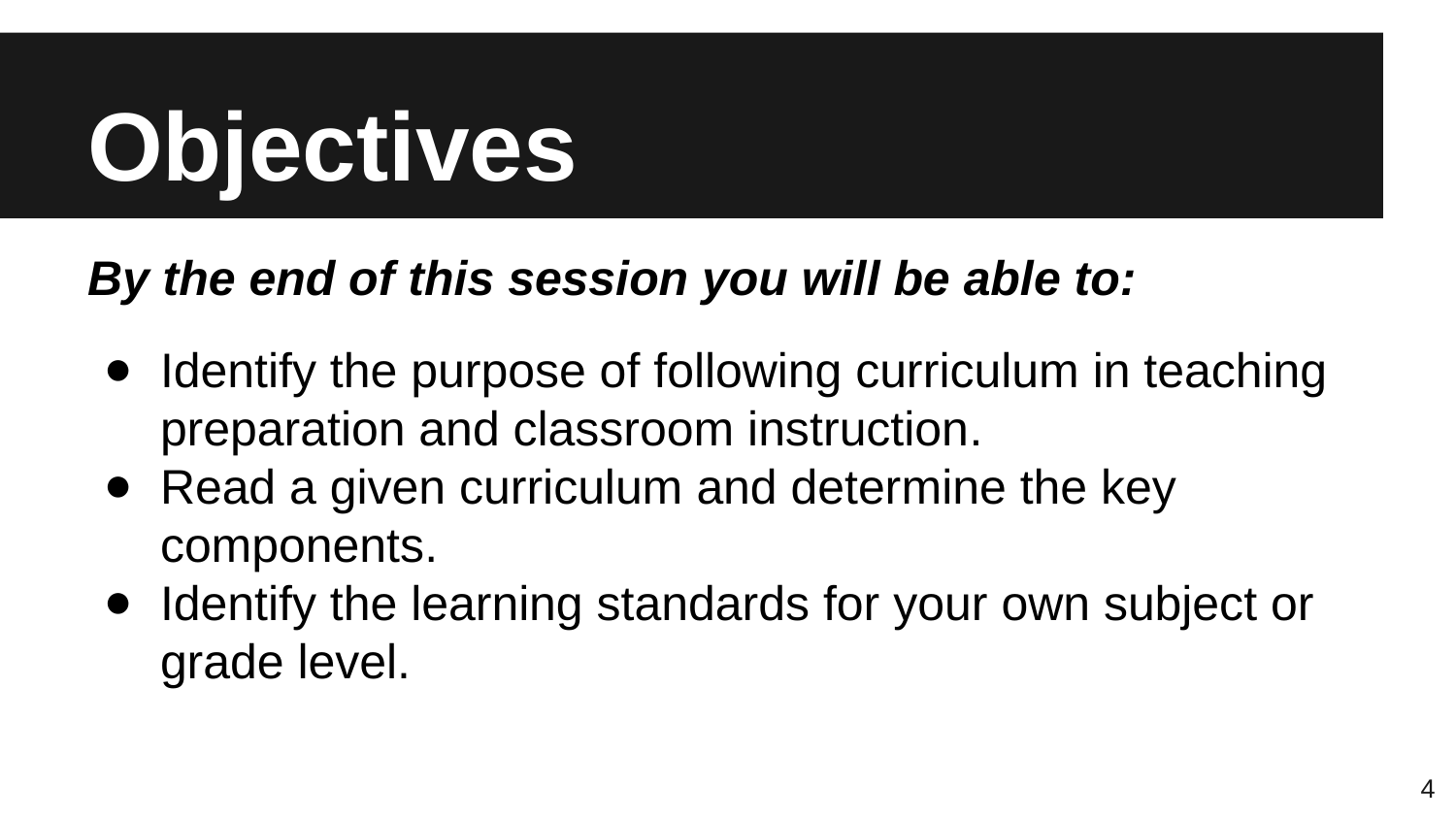

# Objectives
By the end of this session you will be able to:

Identify the purpose of following curriculum in teaching preparation and classroom instruction.
Read a given curriculum and determine the key components.
Identify the learning standards for your own subject or grade level.

4